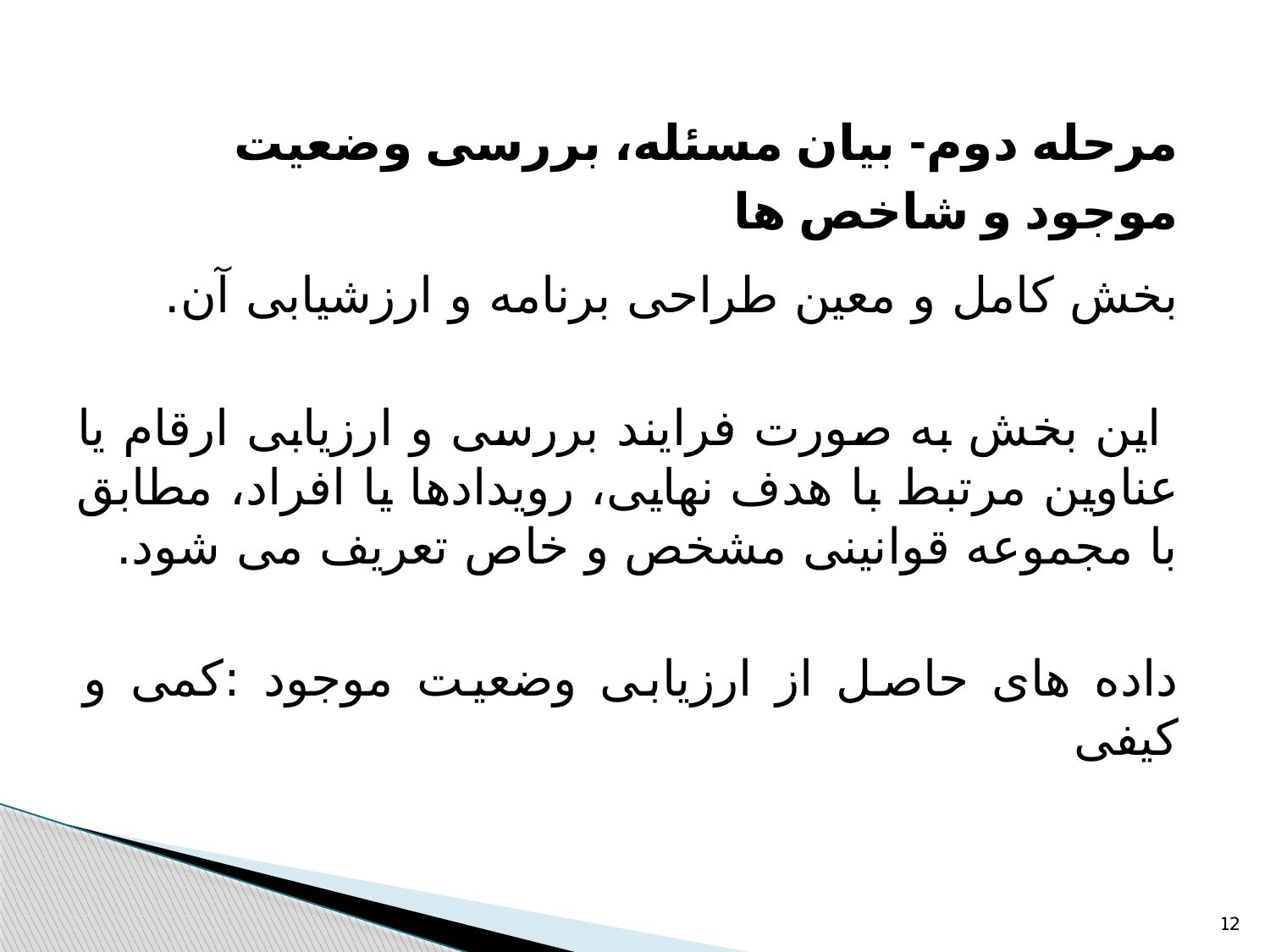

#
مرحله دوم- بیان مسئله، بررسی وضعیت موجود و شاخص ها
بخش کامل و معین طراحی برنامه و ارزشیابی آن.

 این بخش به صورت فرایند بررسی و ارزیابی ارقام یا عناوین مرتبط با هدف نهایی، رویدادها یا افراد، مطابق با مجموعه قوانینی مشخص و خاص تعریف می شود.

داده های حاصل از ارزیابی وضعیت موجود :کمی و کیفی
12